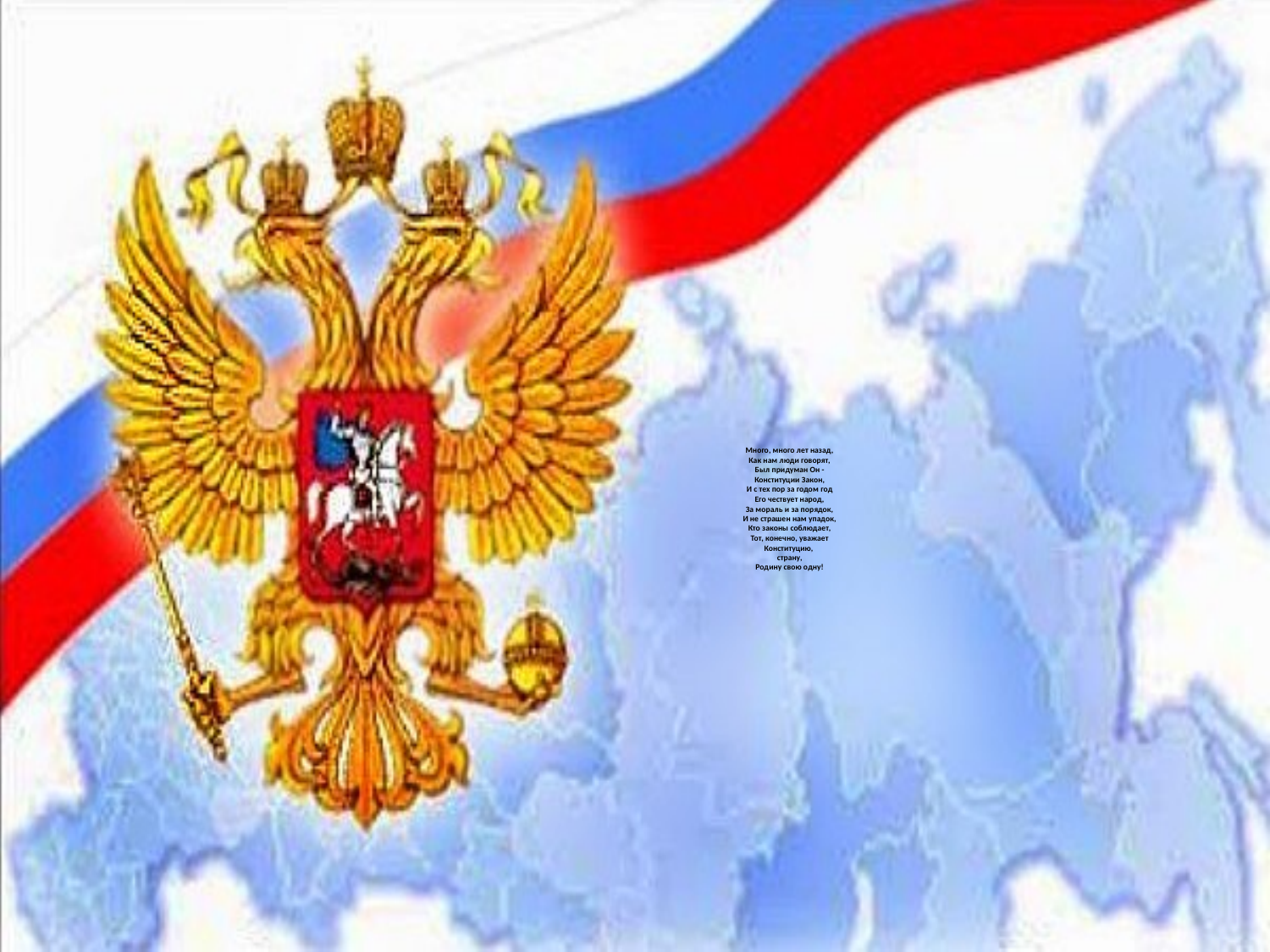

# Много, много лет назад, Как нам люди говорят, Был придуман Он - Конституции Закон, И с тех пор за годом год Его чествует народ, За мораль и за порядок, И не страшен нам упадок, Кто законы соблюдает, Тот, конечно, уважает Конституцию, страну, Родину свою одну!